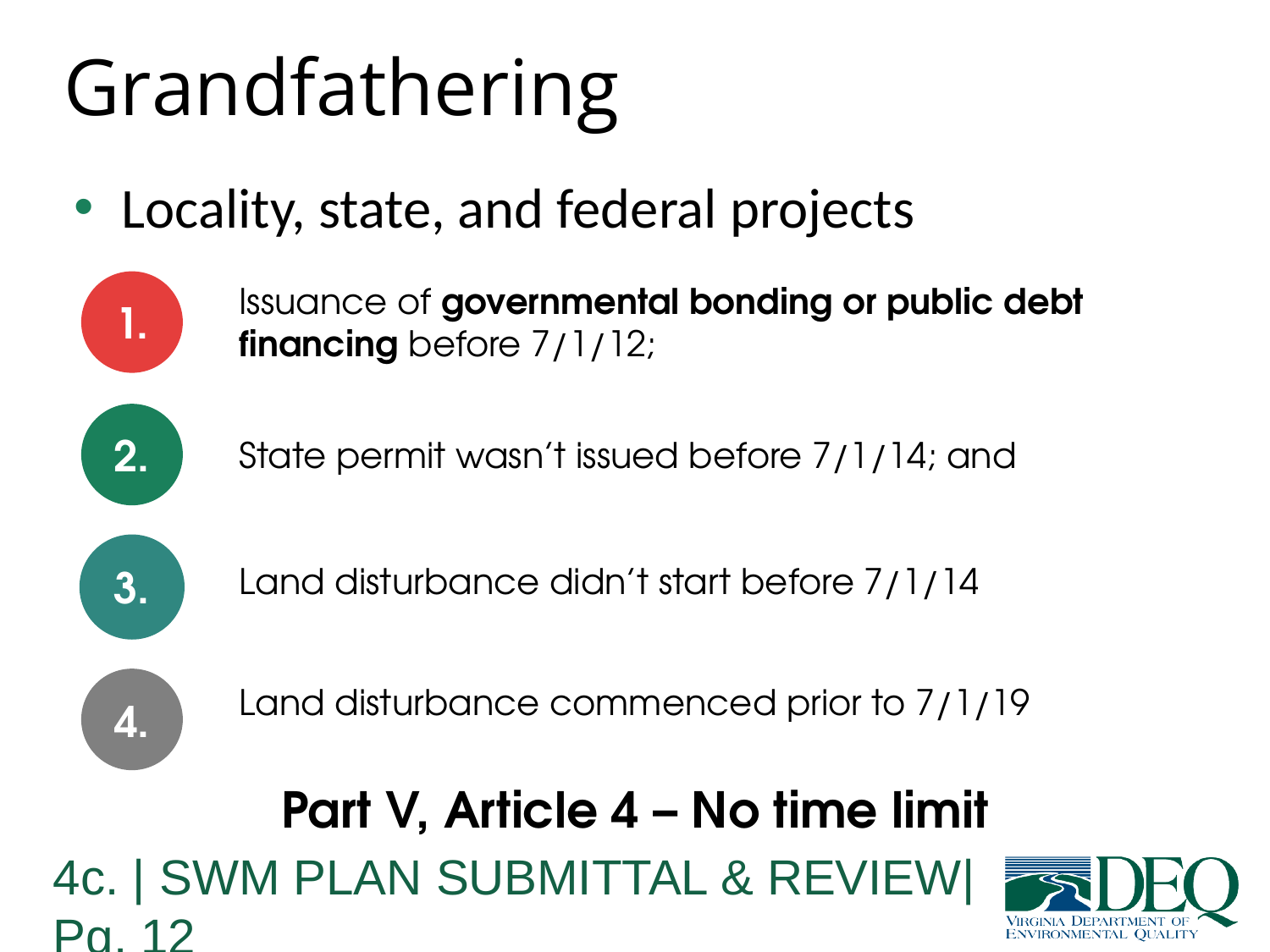

# Grandfathering
Locality, state, and federal projects
1.
Issuance of governmental bonding or public debt financing before 7/1/12;
2.
State permit wasn’t issued before 7/1/14; and
3.
Land disturbance didn’t start before 7/1/14

Land disturbance commenced prior to 7/1/19
4.
Part V, Article 4 – No time limit
4c. | SWM PLAN SUBMITTAL & REVIEW| Pg. 12